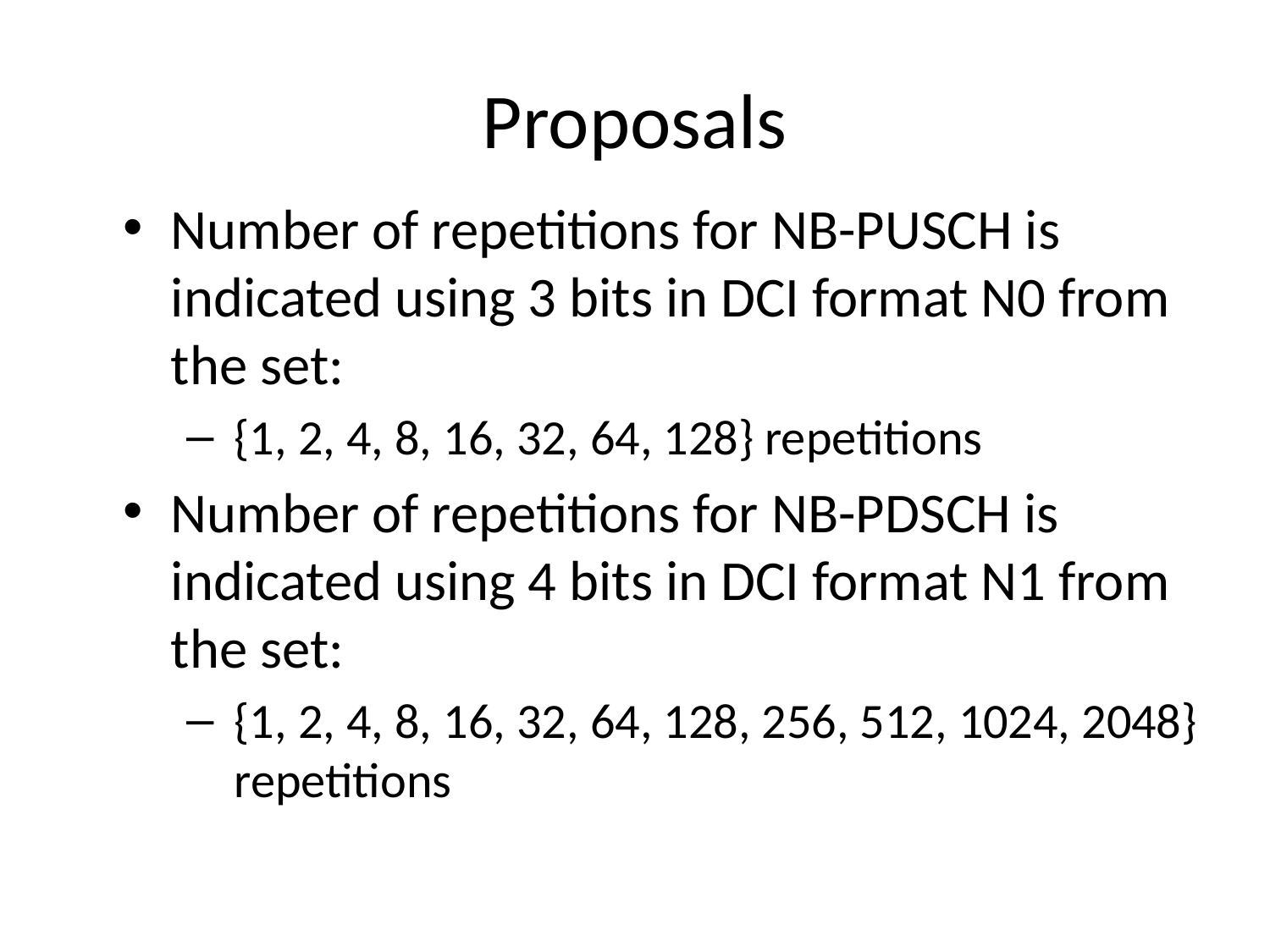

# Proposals
Number of repetitions for NB-PUSCH is indicated using 3 bits in DCI format N0 from the set:
{1, 2, 4, 8, 16, 32, 64, 128} repetitions
Number of repetitions for NB-PDSCH is indicated using 4 bits in DCI format N1 from the set:
{1, 2, 4, 8, 16, 32, 64, 128, 256, 512, 1024, 2048} repetitions